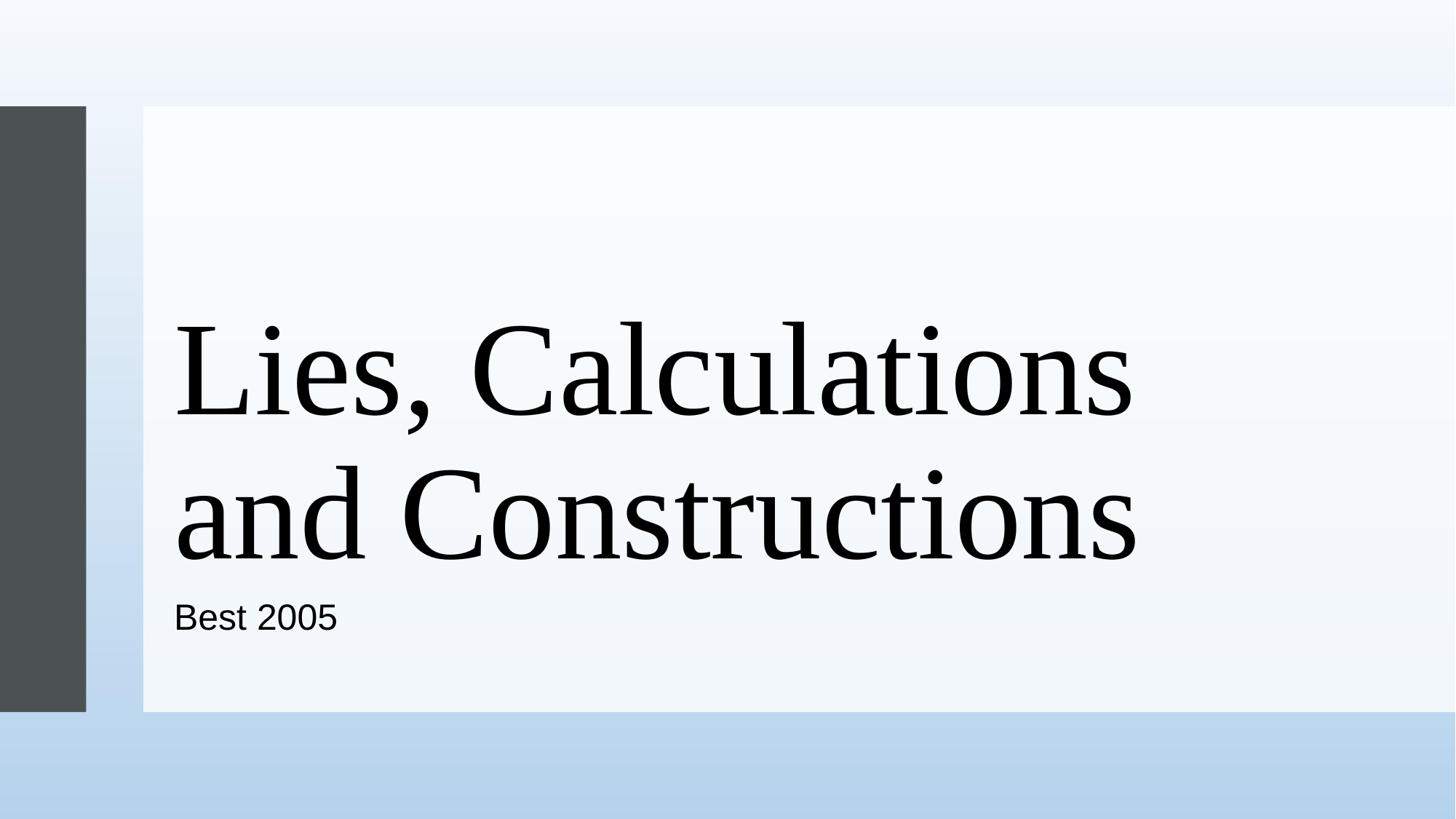

# Lies, Calculations and Constructions
Best 2005